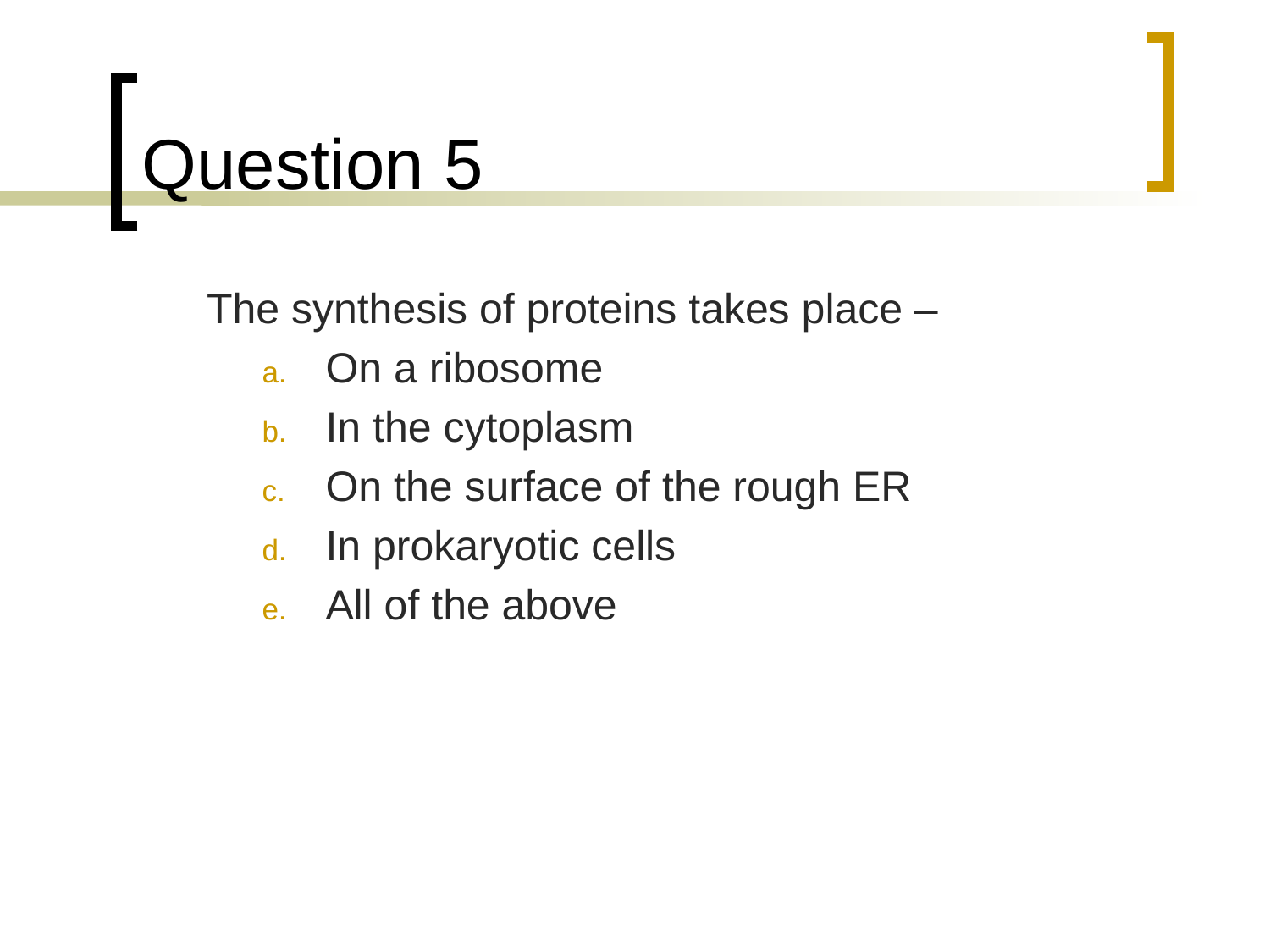

# Question 5
	The synthesis of proteins takes place –
On a ribosome
In the cytoplasm
On the surface of the rough ER
In prokaryotic cells
All of the above